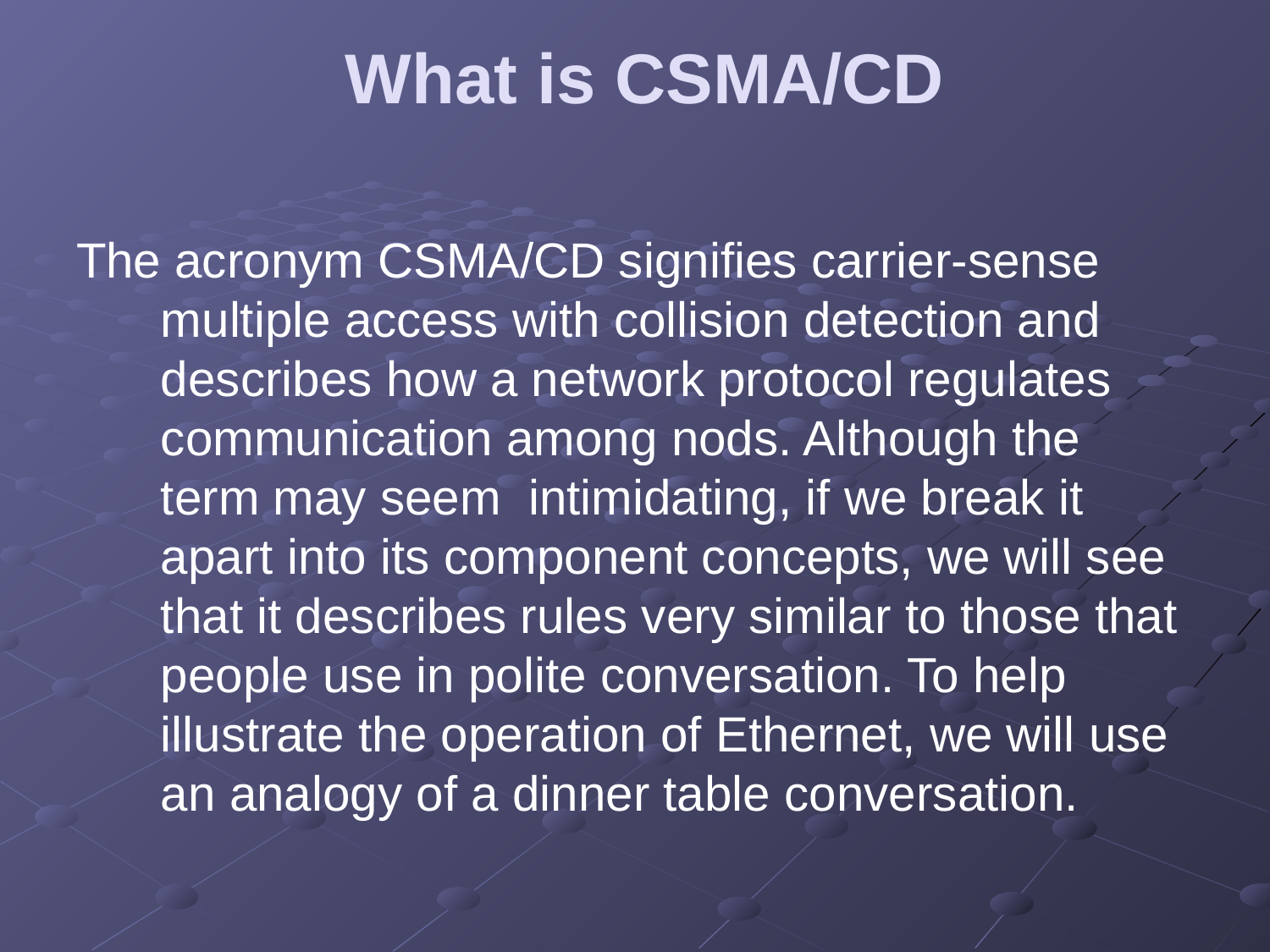

# What is CSMA/CD
The acronym CSMA/CD signifies carrier-sense multiple access with collision detection and describes how a network protocol regulates communication among nods. Although the term may seem  intimidating, if we break it apart into its component concepts, we will see that it describes rules very similar to those that people use in polite conversation. To help illustrate the operation of Ethernet, we will use an analogy of a dinner table conversation.